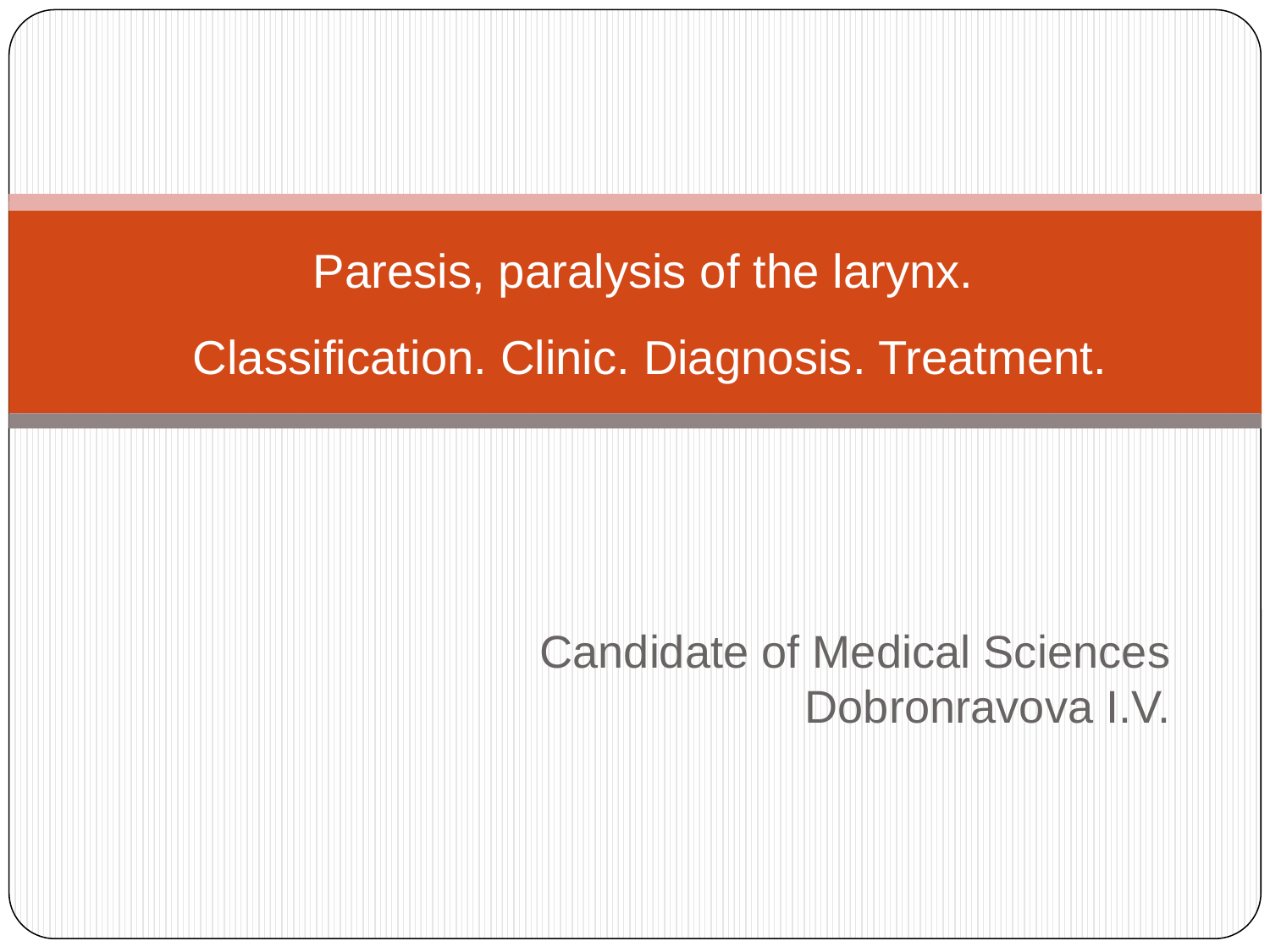

# Paresis, paralysis of the larynx. Classification. Clinic. Diagnosis. Treatment.
Candidate of Medical Sciences Dobronravova I.V.